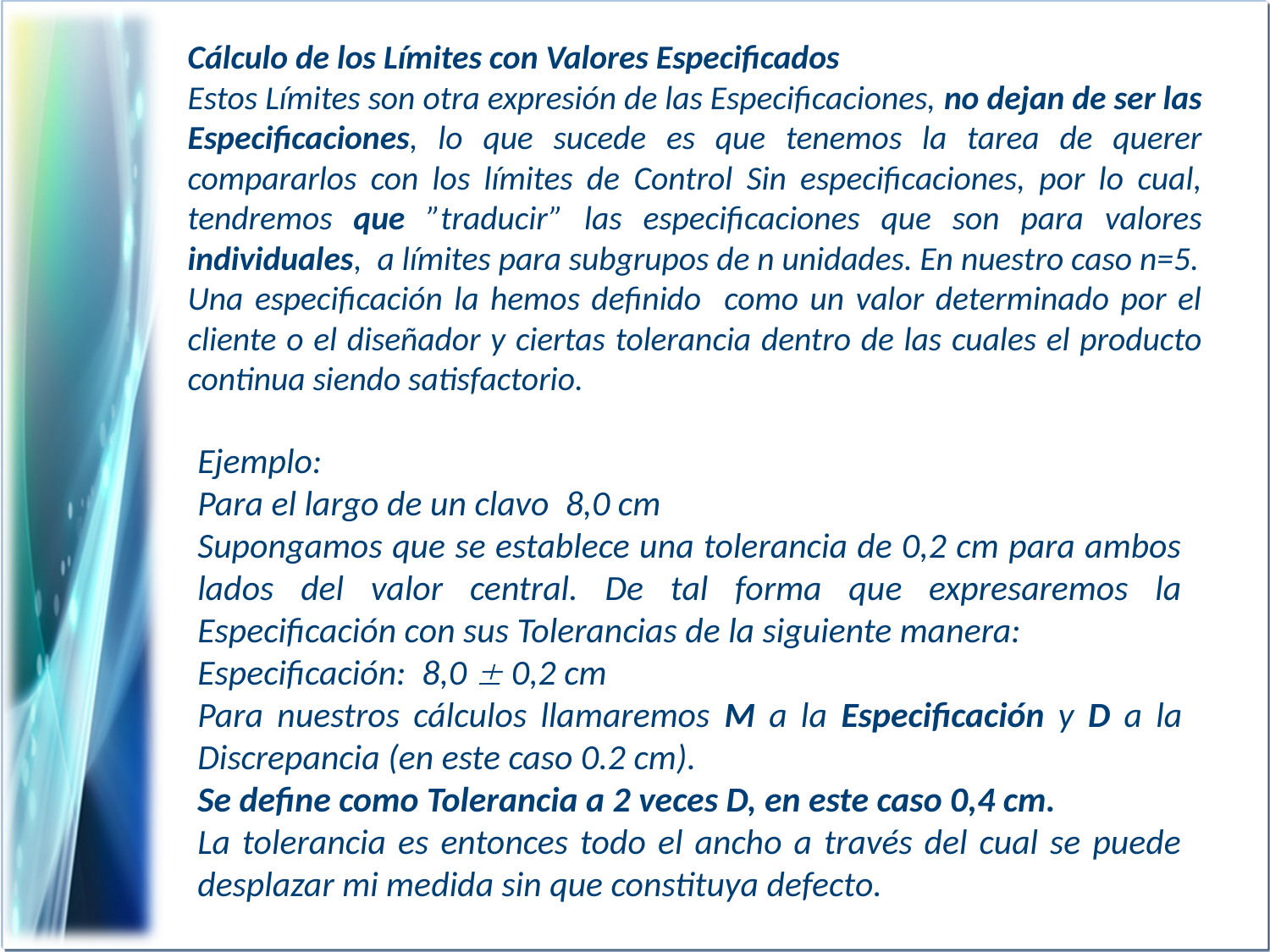

Cálculo de los Límites con Valores Especificados
Estos Límites son otra expresión de las Especificaciones, no dejan de ser las Especificaciones, lo que sucede es que tenemos la tarea de querer compararlos con los límites de Control Sin especificaciones, por lo cual, tendremos que ”traducir” las especificaciones que son para valores individuales,  a límites para subgrupos de n unidades. En nuestro caso n=5.
Una especificación la hemos definido  como un valor determinado por el cliente o el diseñador y ciertas tolerancia dentro de las cuales el producto continua siendo satisfactorio.
Ejemplo:
Para el largo de un clavo  8,0 cm
Supongamos que se establece una tolerancia de 0,2 cm para ambos lados del valor central. De tal forma que expresaremos la Especificación con sus Tolerancias de la siguiente manera:
Especificación:  8,0 ± 0,2 cm
Para nuestros cálculos llamaremos M a la Especificación y D a la Discrepancia (en este caso 0.2 cm).
Se define como Tolerancia a 2 veces D, en este caso 0,4 cm.
La tolerancia es entonces todo el ancho a través del cual se puede desplazar mi medida sin que constituya defecto.